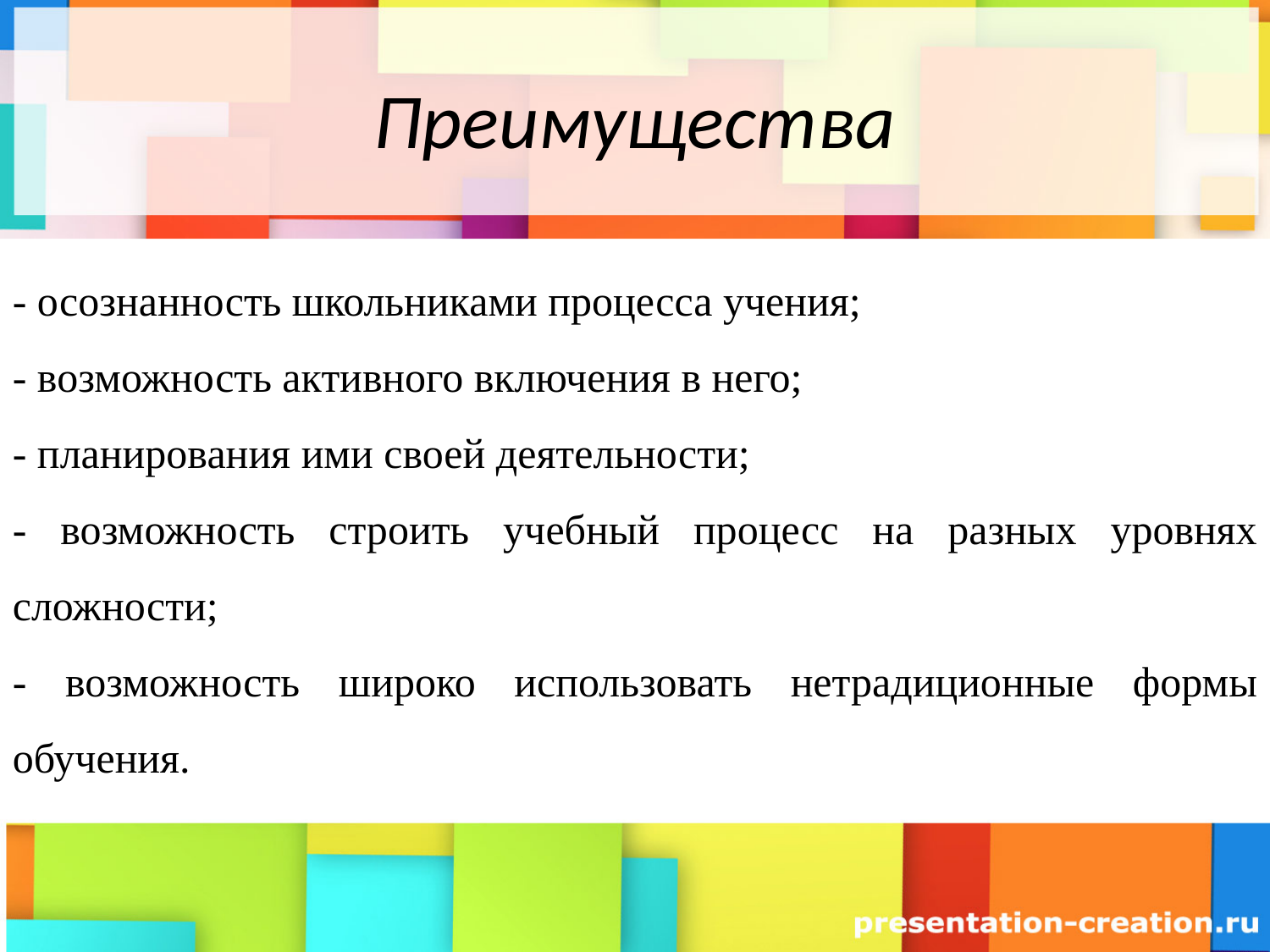

# Преимущества
- осознанность школьниками процесса учения;
- возможность активного включения в него;
- планирования ими своей деятельности;
- возможность строить учебный процесс на разных уровнях сложности;
- возможность широко использовать нетрадиционные формы обучения.